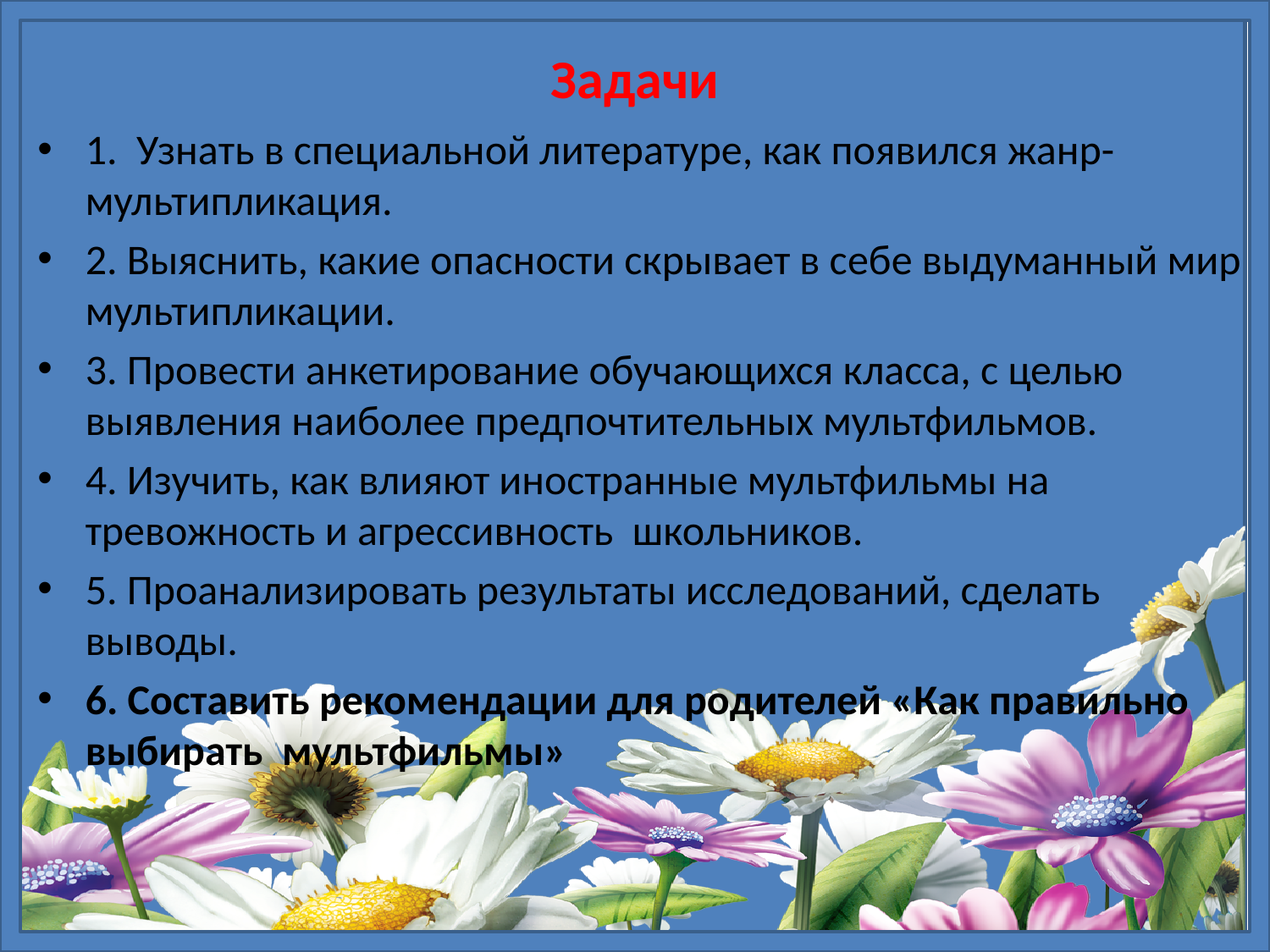

# Задачи
1.  Узнать в специальной литературе, как появился жанр-мультипликация.
2. Выяснить, какие опасности скрывает в себе выдуманный мир мультипликации.
3. Провести анкетирование обучающихся класса, с целью выявления наиболее предпочтительных мультфильмов.
4. Изучить, как влияют иностранные мультфильмы на тревожность и агрессивность  школьников.
5. Проанализировать результаты исследований, сделать выводы.
6. Составить рекомендации для родителей «Как правильно выбирать  мультфильмы»